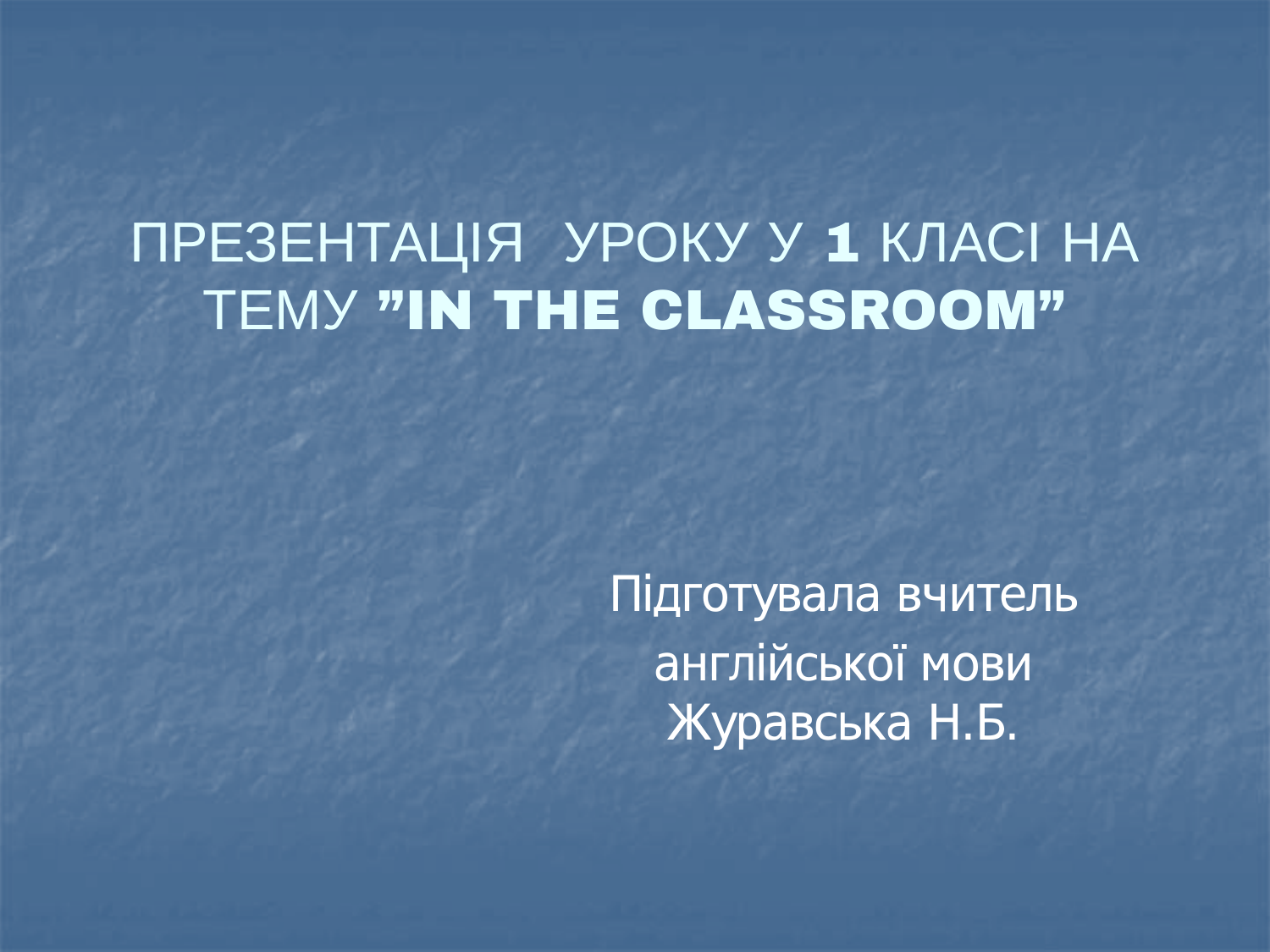

# ПРЕЗЕНТАЦІЯ  УРОКУ У 1 КЛАСІ НА ТЕМУ ”IN THE CLASSROOM”
Підготувала вчитель
 англійської мови  Журавська Н.Б.